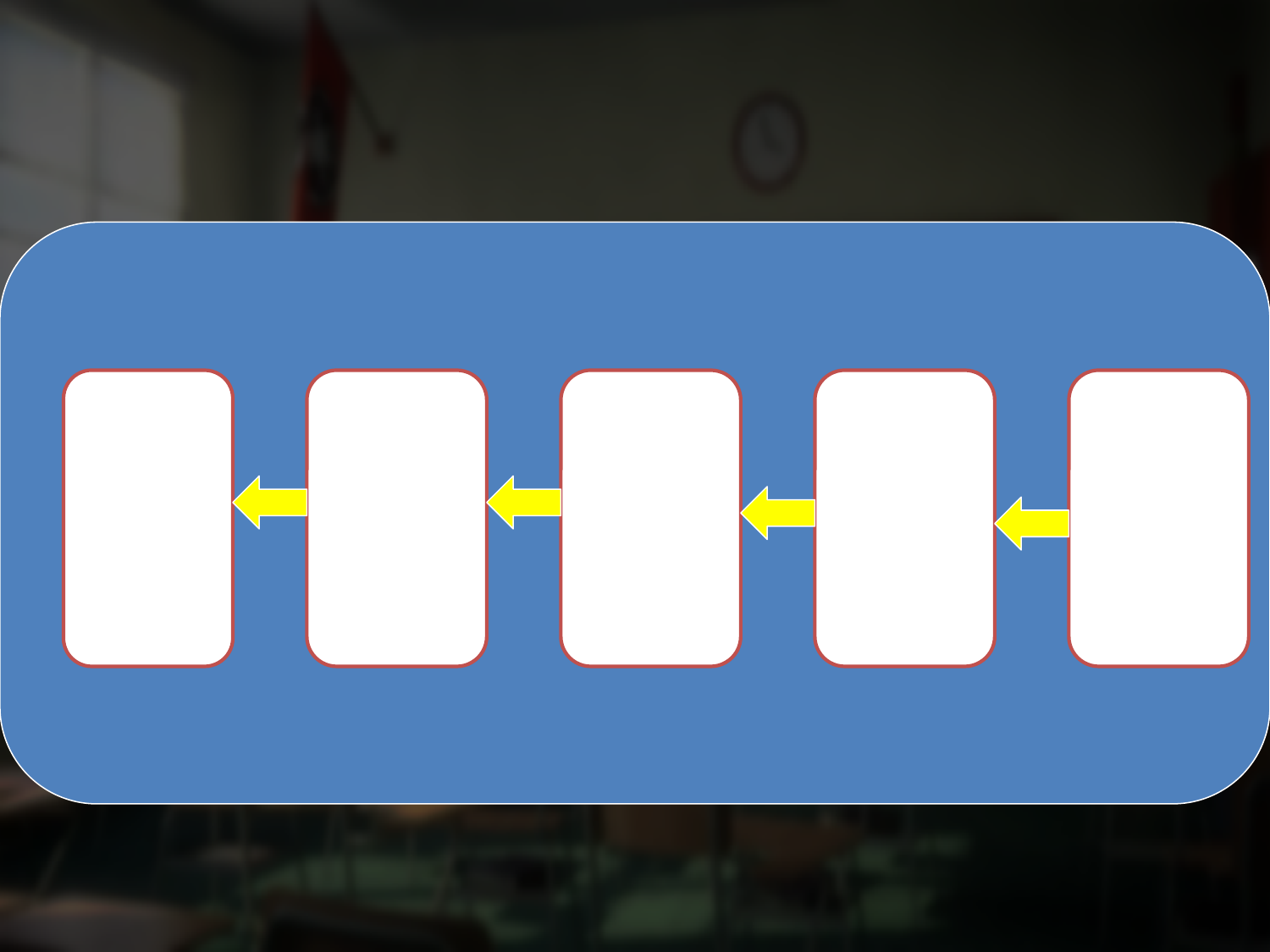

بررسی راه حلهای اجرایی پذیرفته شده
بررسی و ارزشیابی راه حل ها
تشریح معیار راه حلهای مسئله
توضیح و تشریح مسئله
عواملی که مسئله ناشی از آنها می شود